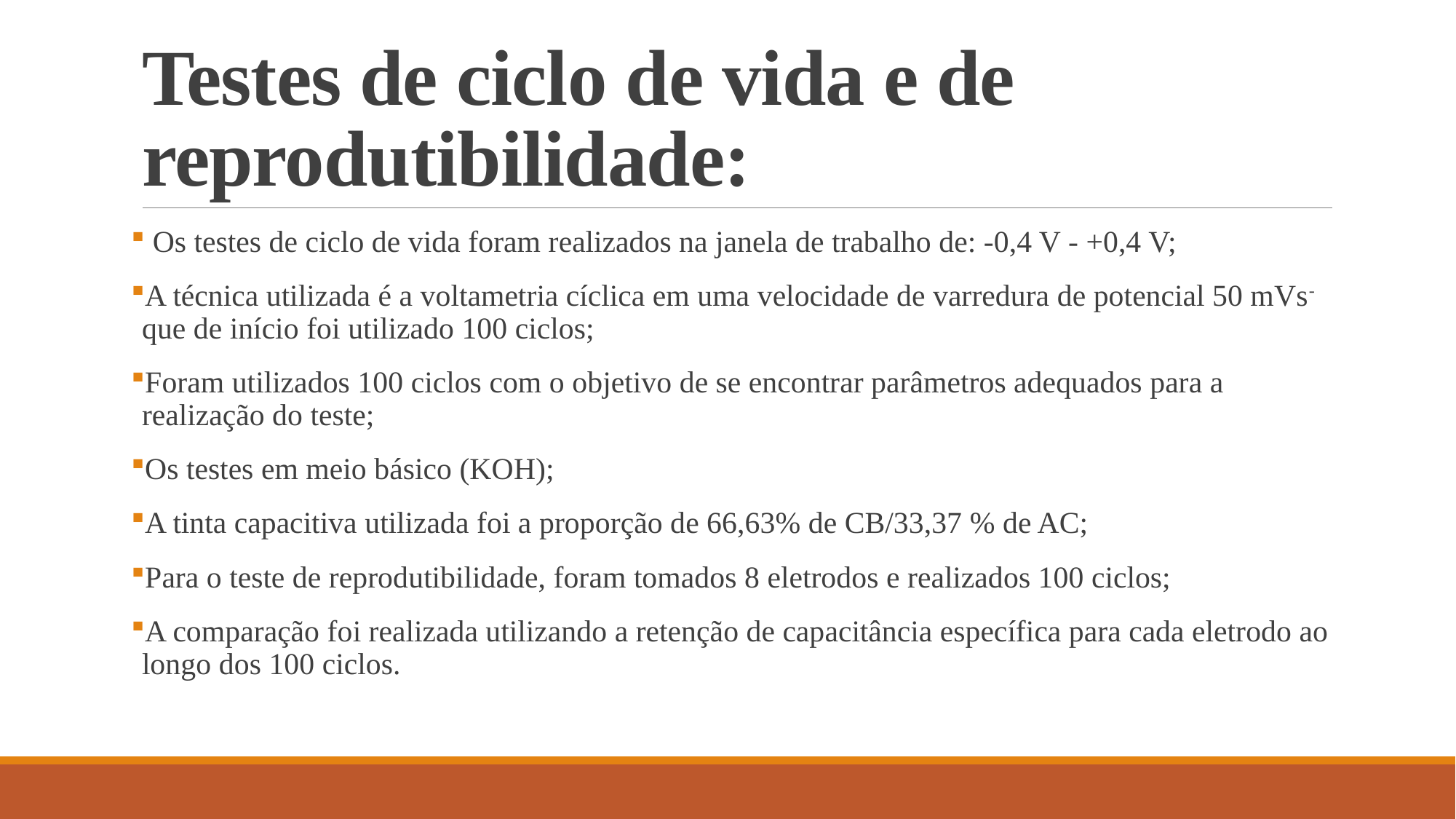

# Testes de ciclo de vida e de reprodutibilidade:
 Os testes de ciclo de vida foram realizados na janela de trabalho de: -0,4 V - +0,4 V;
A técnica utilizada é a voltametria cíclica em uma velocidade de varredura de potencial 50 mVs- que de início foi utilizado 100 ciclos;
Foram utilizados 100 ciclos com o objetivo de se encontrar parâmetros adequados para a realização do teste;
Os testes em meio básico (KOH);
A tinta capacitiva utilizada foi a proporção de 66,63% de CB/33,37 % de AC;
Para o teste de reprodutibilidade, foram tomados 8 eletrodos e realizados 100 ciclos;
A comparação foi realizada utilizando a retenção de capacitância específica para cada eletrodo ao longo dos 100 ciclos.